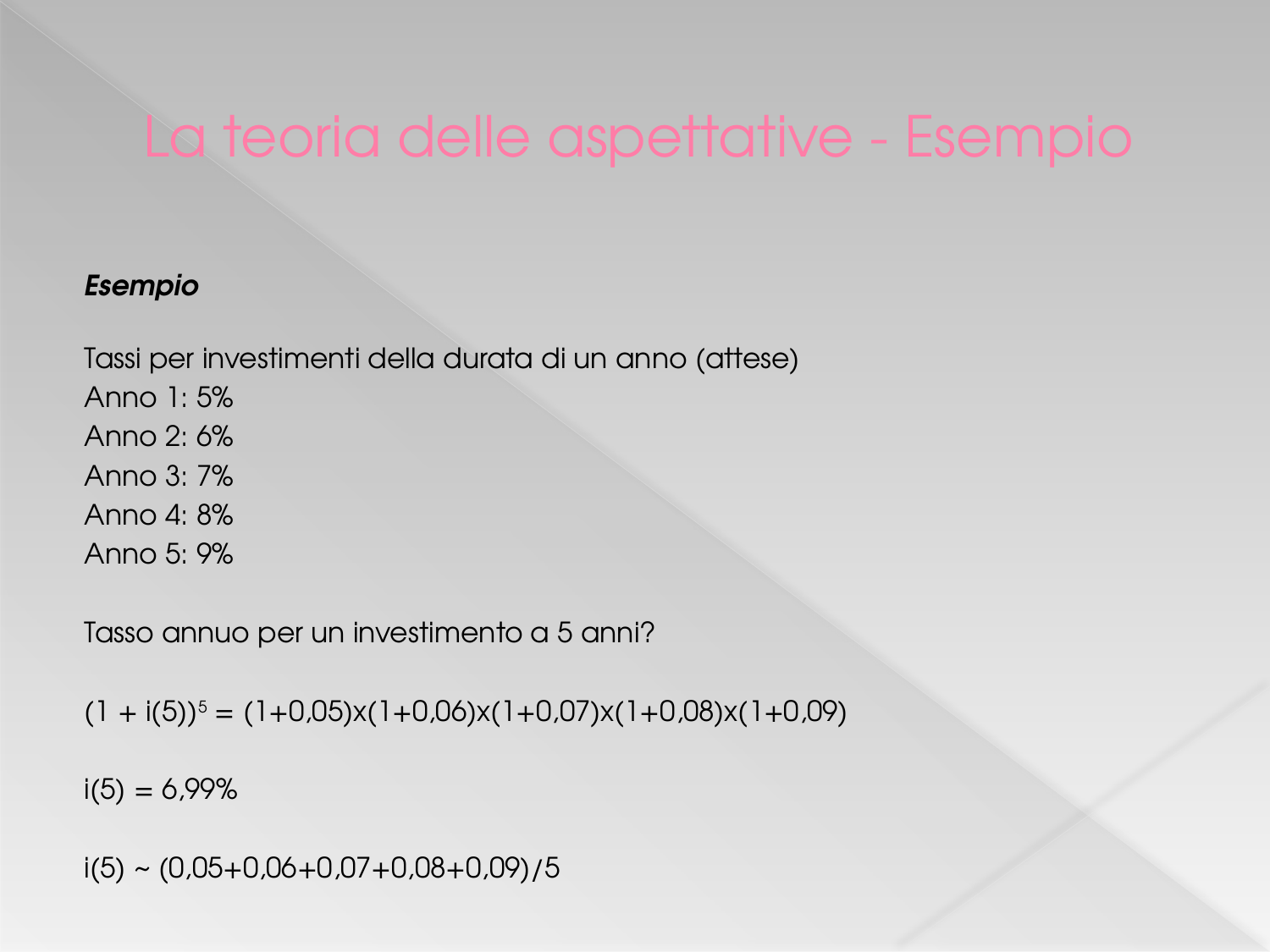

# La teoria delle aspettative - Esempio
Esempio
Tassi per investimenti della durata di un anno (attese)
Anno 1: 5%
Anno 2: 6%
Anno 3: 7%
Anno 4: 8%
Anno 5: 9%

Tasso annuo per un investimento a 5 anni?

(1 + i(5))5 = (1+0,05)x(1+0,06)x(1+0,07)x(1+0,08)x(1+0,09)

i(5) = 6,99%

i(5) ~ (0,05+0,06+0,07+0,08+0,09)/5